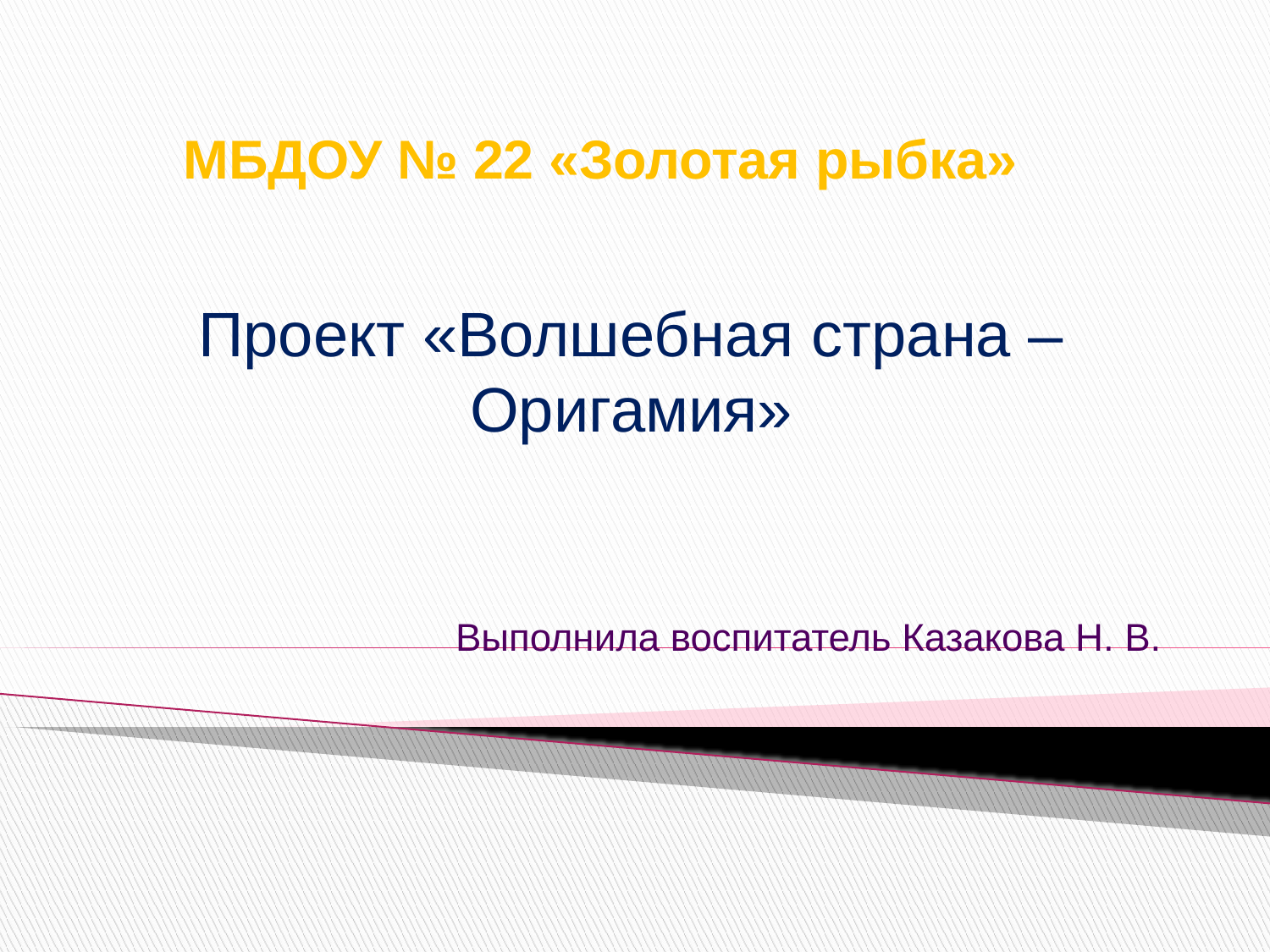

# МБДОУ № 22 «Золотая рыбка»
Проект «Волшебная страна – Оригамия»

Выполнила воспитатель Казакова Н. В.